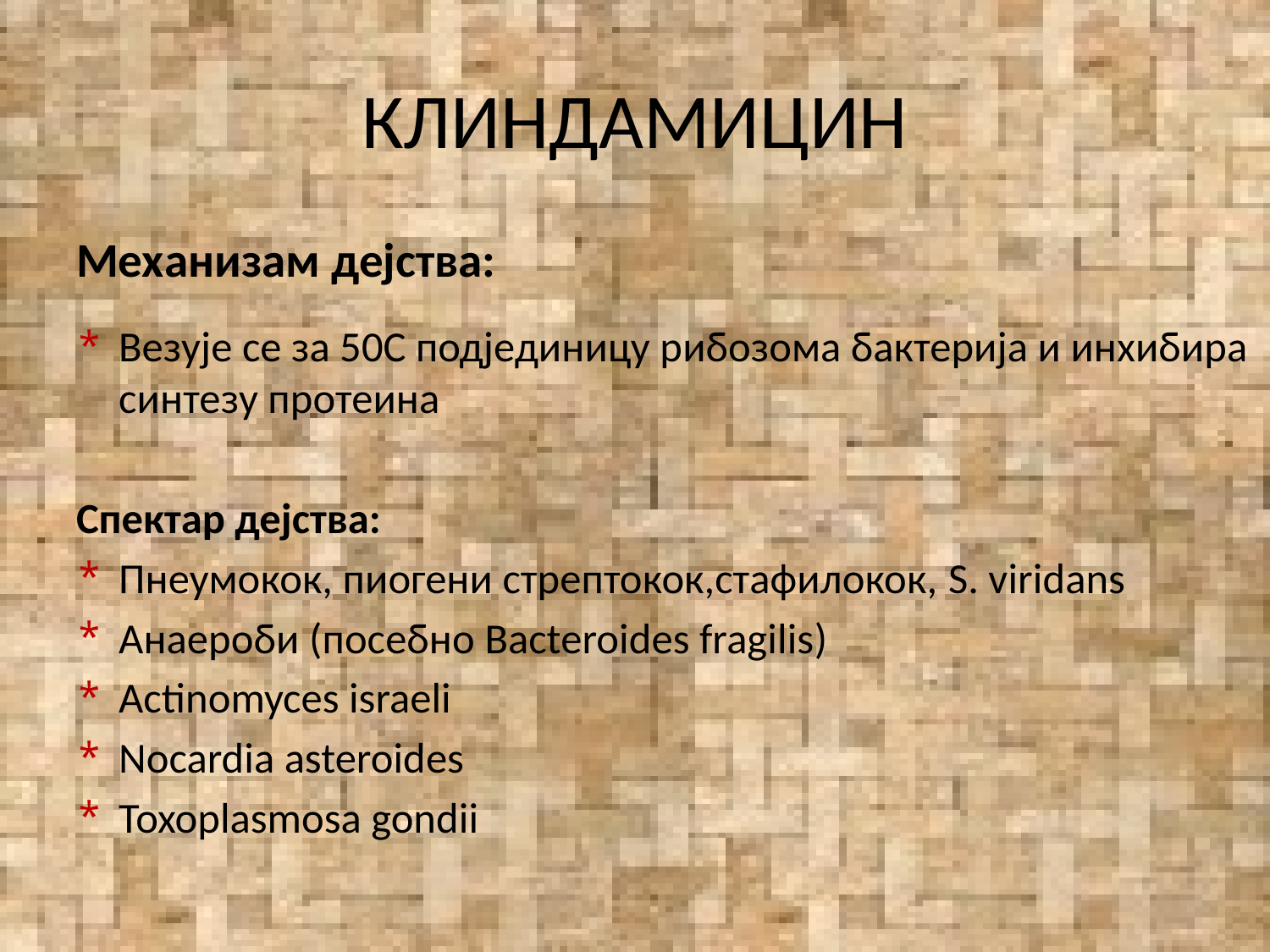

# КЛИНДАМИЦИН
Механизам дејства:

Везује се за 50С подјединицу рибозома бактерија и инхибира синтезу протеина

Спектар дејства:
Пнеумокок, пиогени стрептокок,стафилокок, S. viridans
Aнаероби (посебно Bacteroides fragilis)
Actinomyces israeli
Nocardia asteroides
Toxoplasmosa gondii